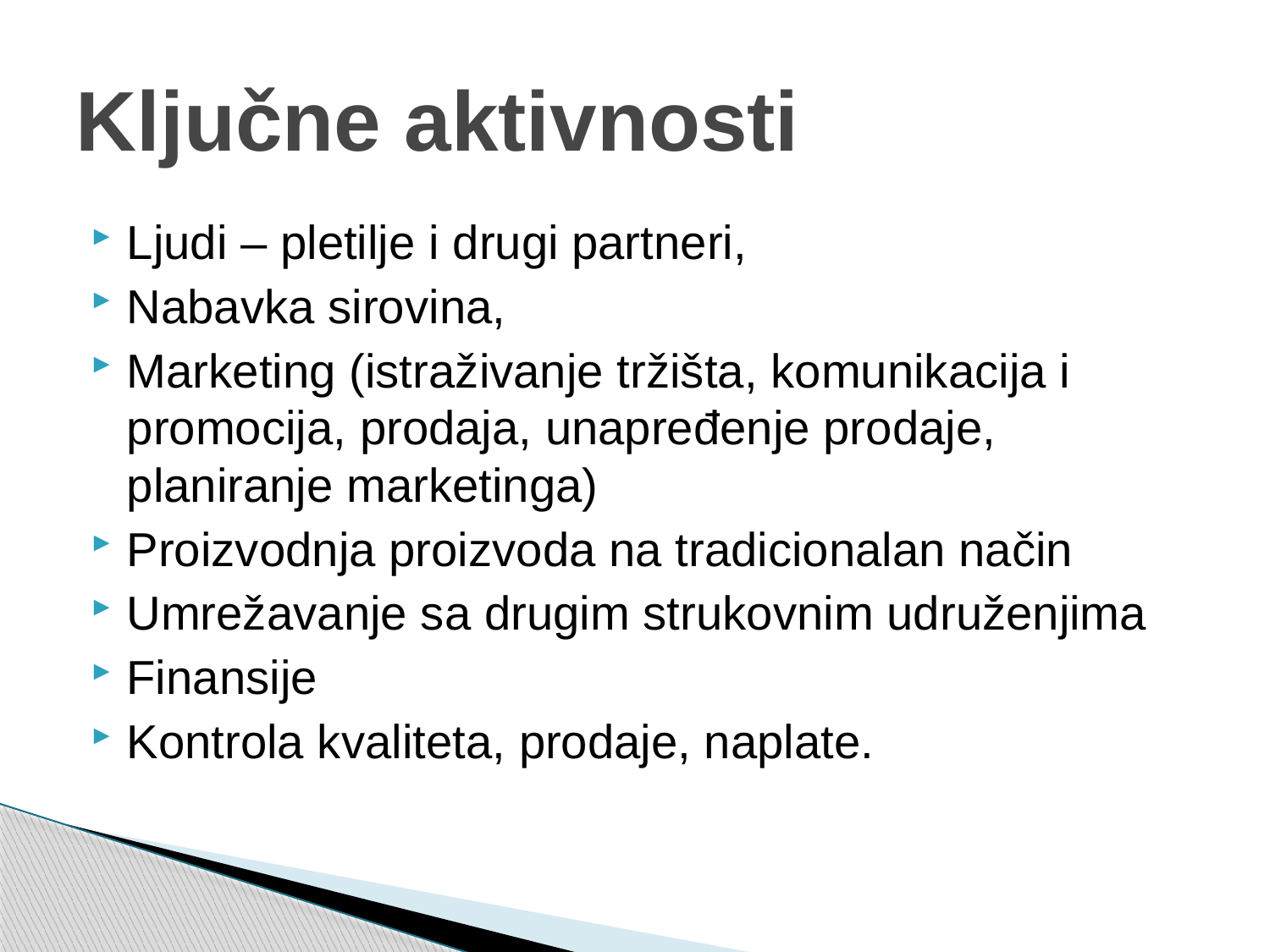

# Ključne aktivnosti
Ljudi – pletilje i drugi partneri,
Nabavka sirovina,
Marketing (istraživanje tržišta, komunikacija i promocija, prodaja, unapređenje prodaje, planiranje marketinga)
Proizvodnja proizvoda na tradicionalan način
Umrežavanje sa drugim strukovnim udruženjima
Finansije
Kontrola kvaliteta, prodaje, naplate.